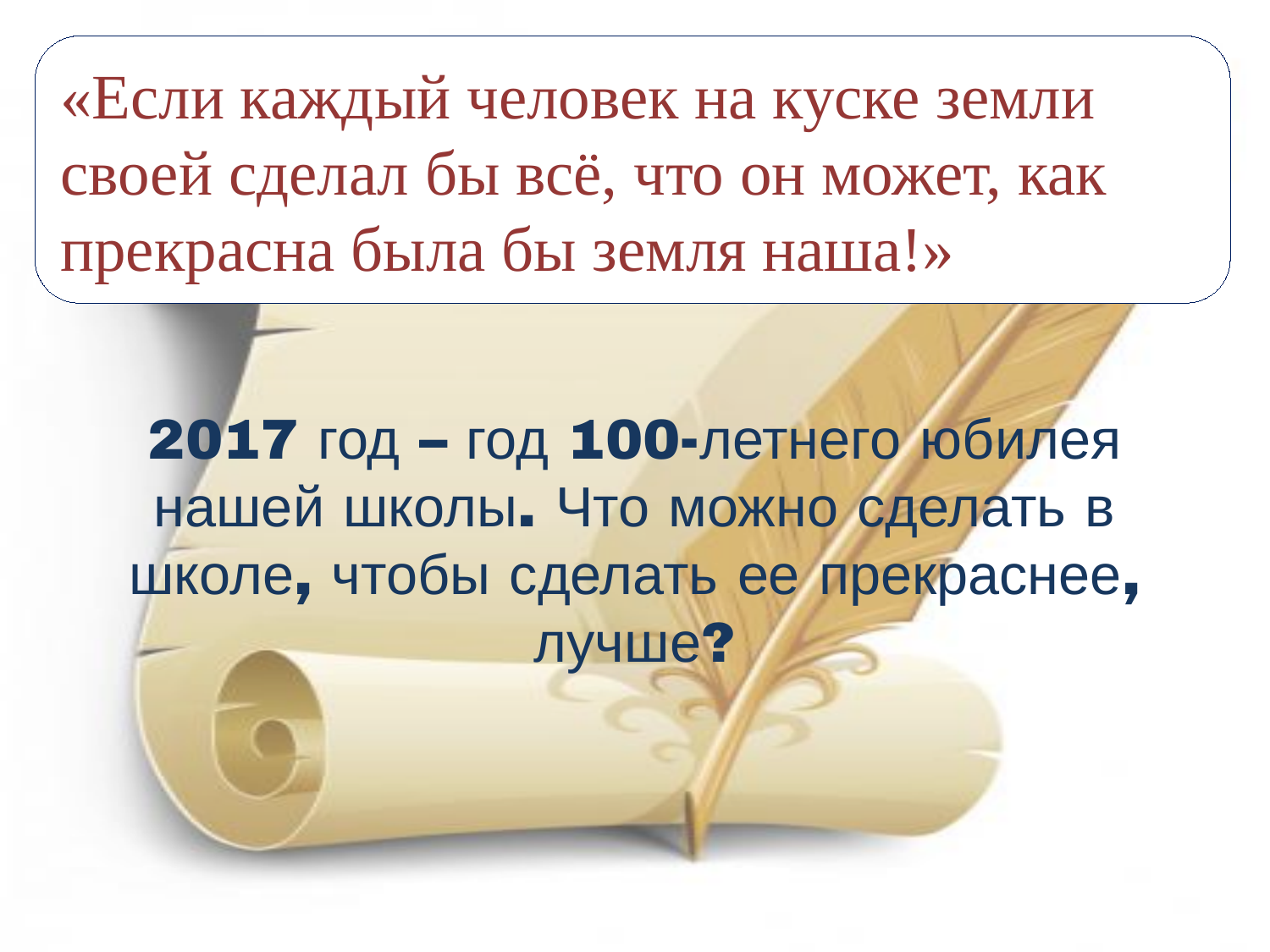

«Если каждый человек на куске земли своей сделал бы всё, что он может, как прекрасна была бы земля наша!»
2017 год – год 100-летнего юбилея нашей школы. Что можно сделать в школе, чтобы сделать ее прекраснее, лучше?